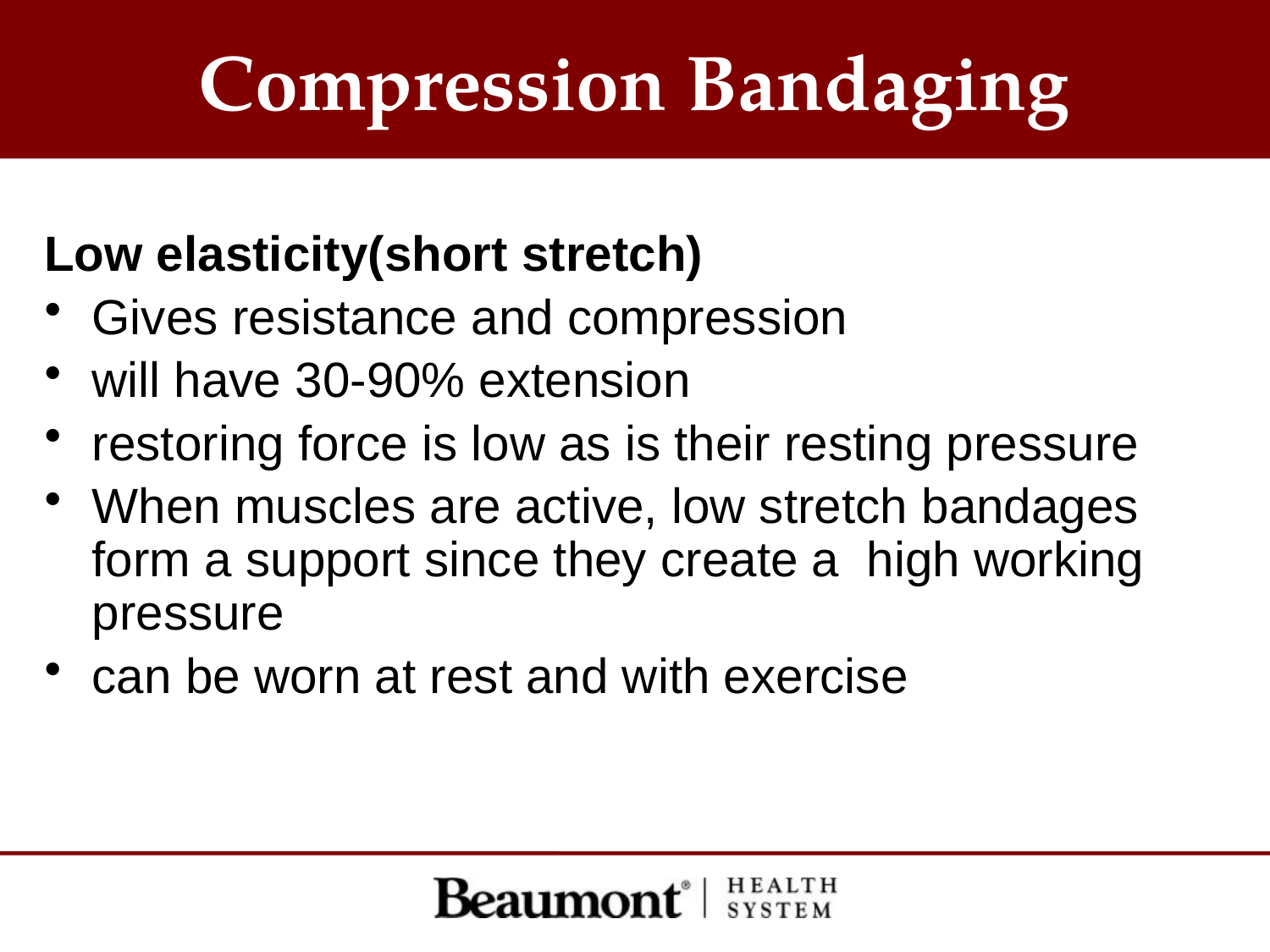

# Compression Bandaging
Low elasticity(short stretch)
Gives resistance and compression
will have 30-90% extension
restoring force is low as is their resting pressure
When muscles are active, low stretch bandages form a support since they create a  high working pressure
can be worn at rest and with exercise